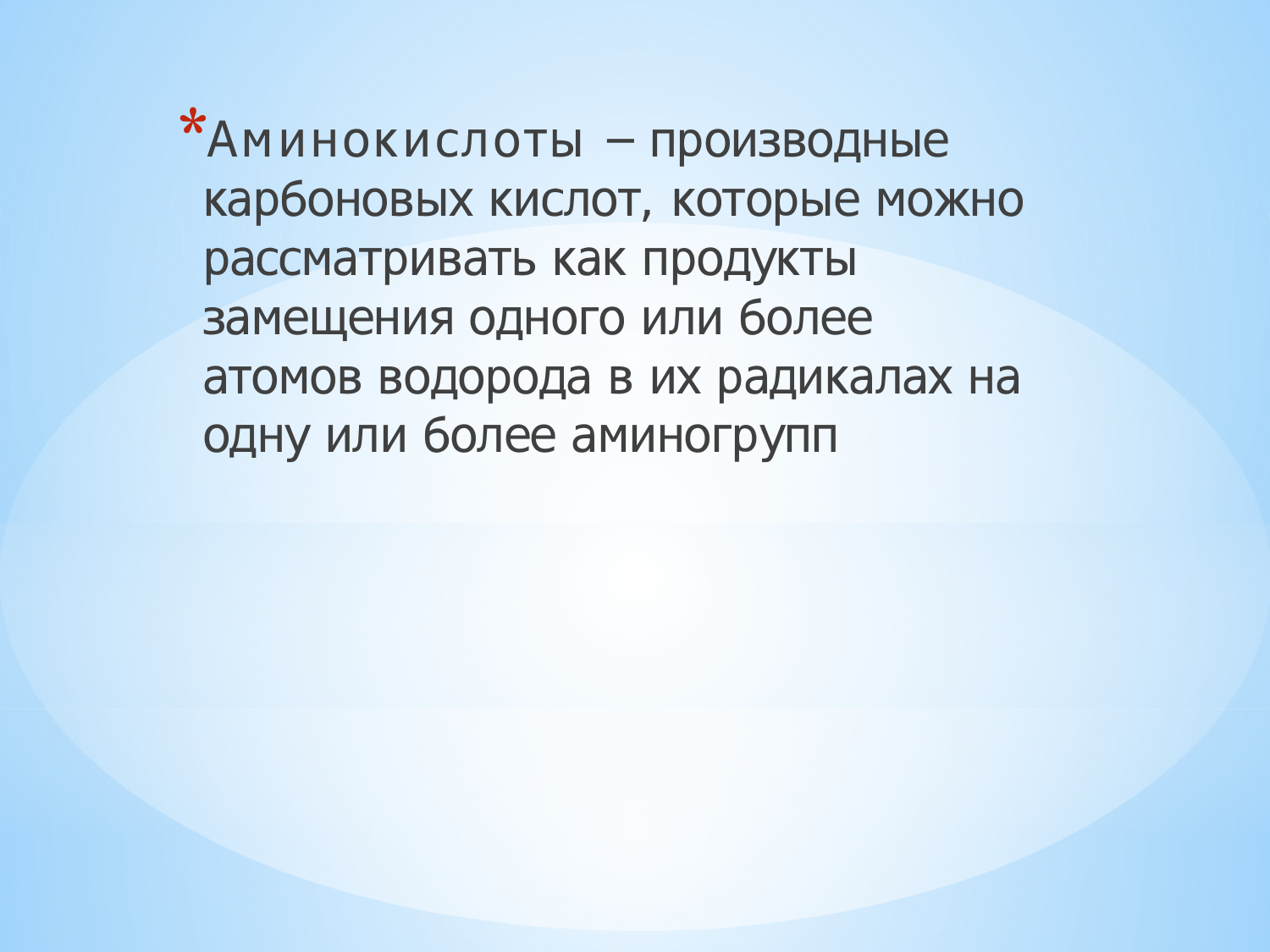

Аминокислоты – производные карбоновых кислот, которые можно рассматривать как продукты замещения одного или более атомов водорода в их радикалах на одну или более аминогрупп
#